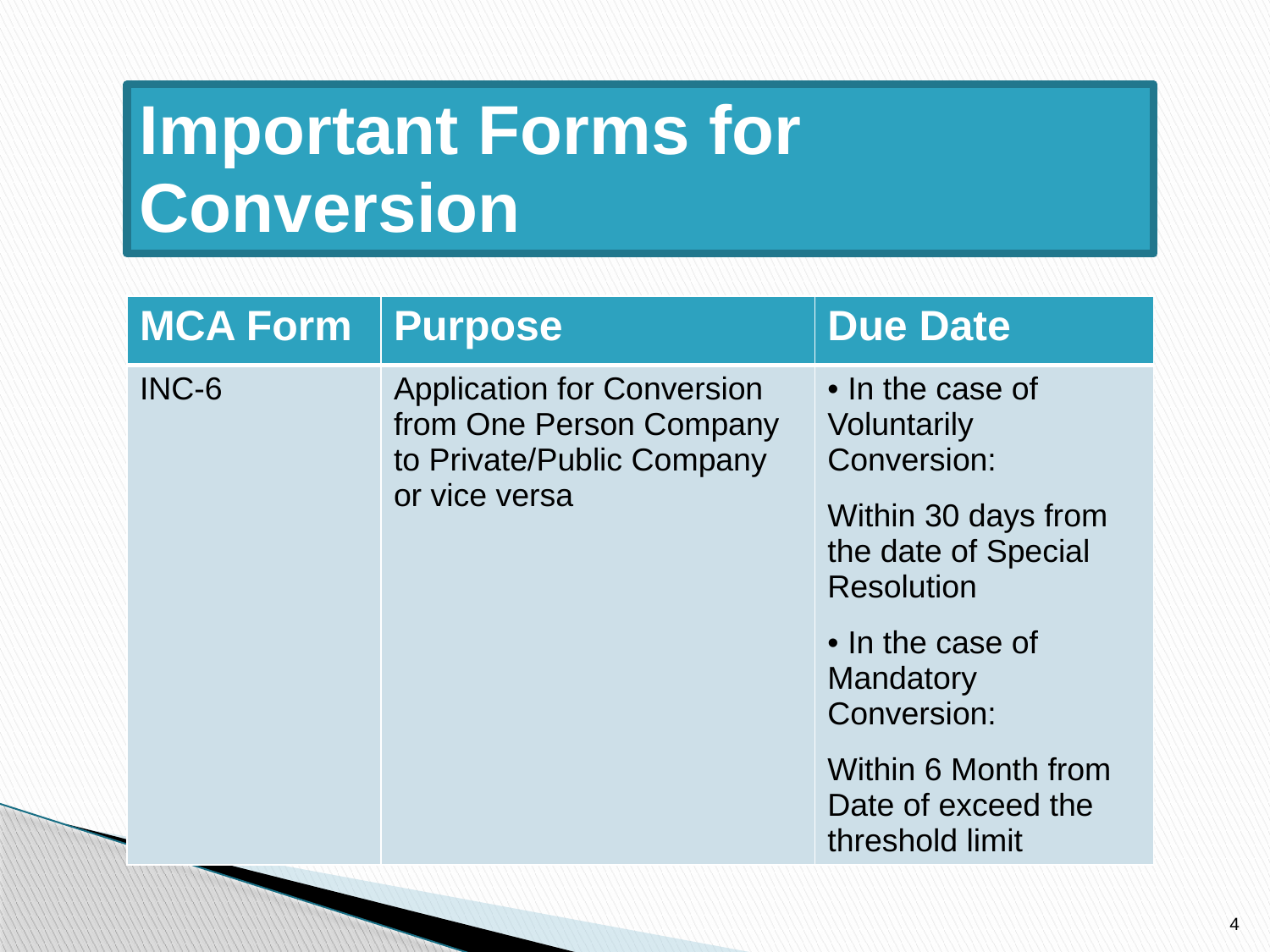

# Important Forms for Conversion
| MCA Form | Purpose | Due Date |
| --- | --- | --- |
| INC-6 | Application for Conversion from One Person Company to Private/Public Company or vice versa | In the case of Voluntarily Conversion: Within 30 days from the date of Special Resolution  In the case of Mandatory Conversion: Within 6 Month from Date of exceed the threshold limit |
4